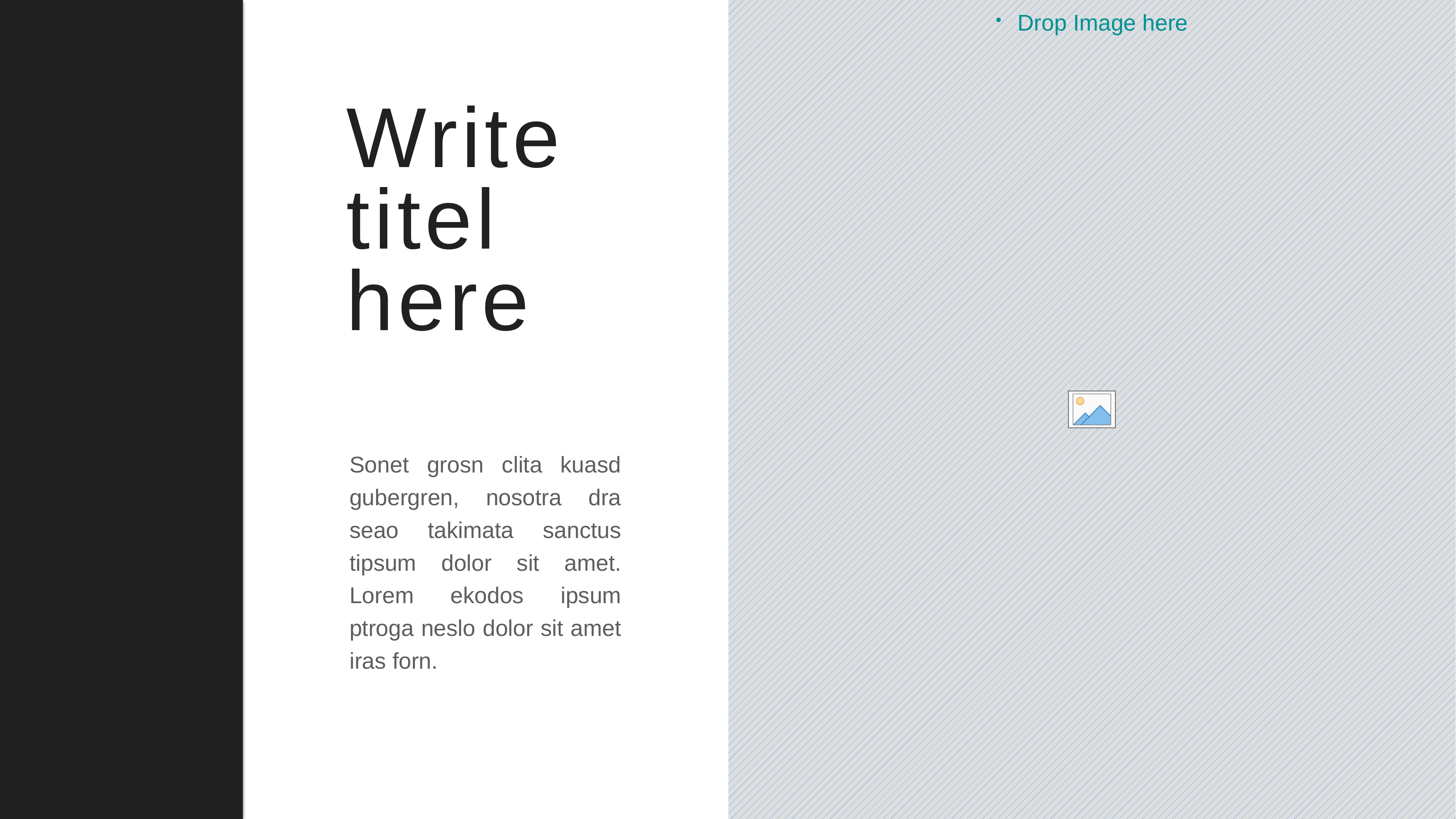

Write
titel
here
Sonet grosn clita kuasd gubergren, nosotra dra seao takimata sanctus tipsum dolor sit amet. Lorem ekodos ipsum ptroga neslo dolor sit amet iras forn.